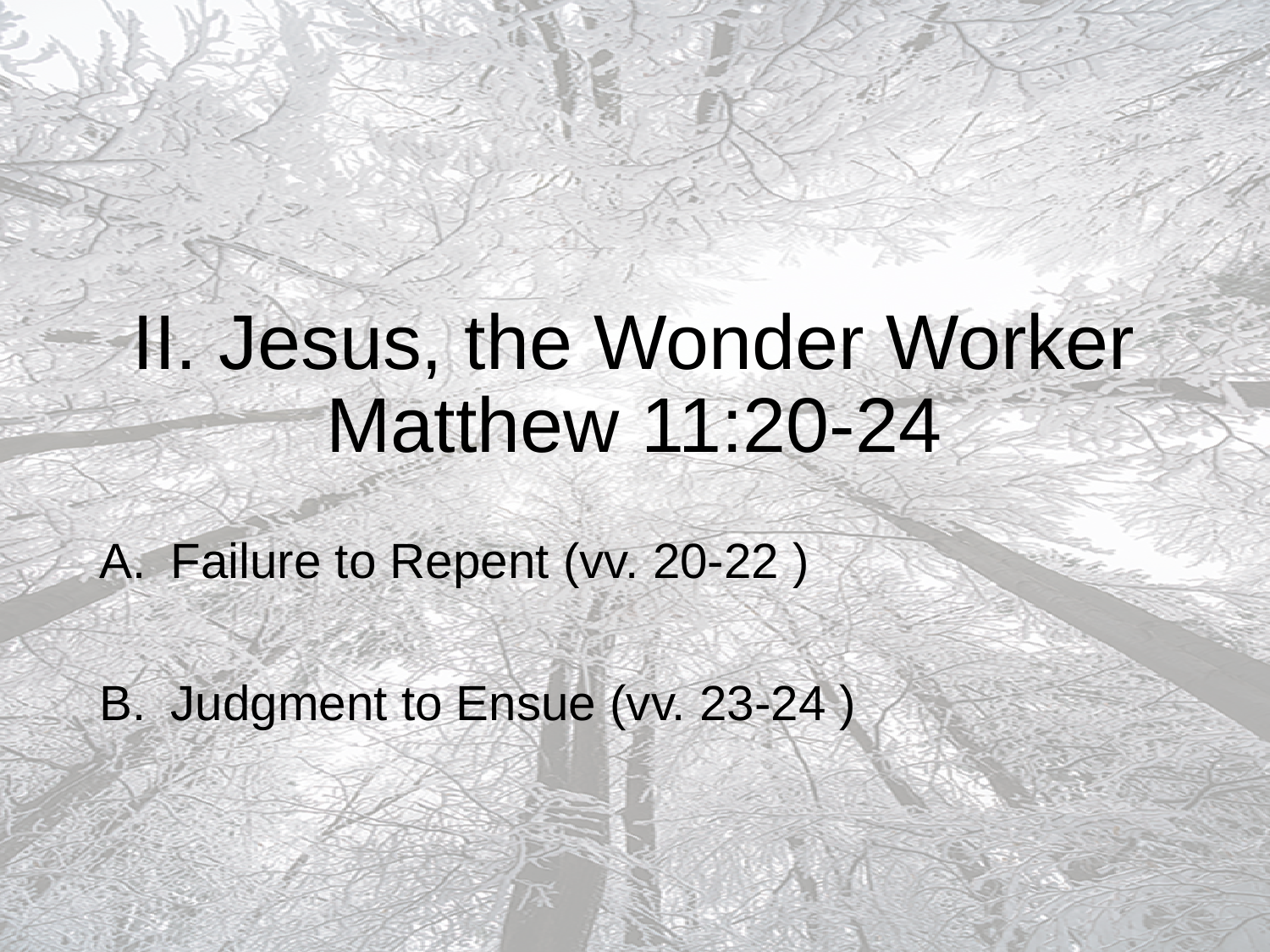

# II. Jesus, the Wonder Worker Matthew 11:20-24
Failure to Repent (vv. 20-22 )

Judgment to Ensue (vv. 23-24 )